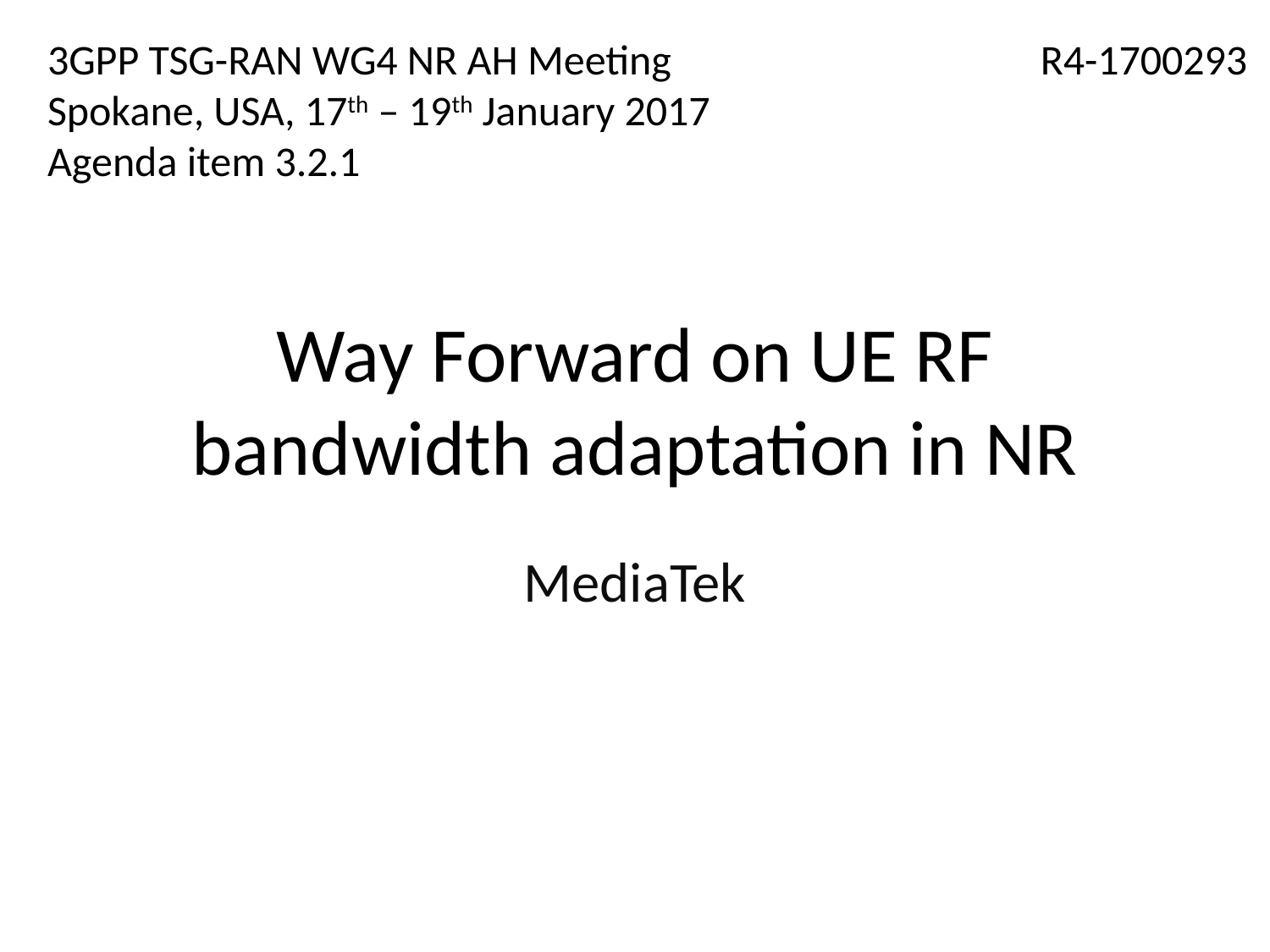

3GPP TSG-RAN WG4 NR AH Meeting
Spokane, USA, 17th – 19th January 2017
Agenda item 3.2.1
R4-1700293
# Way Forward on UE RF bandwidth adaptation in NR
MediaTek